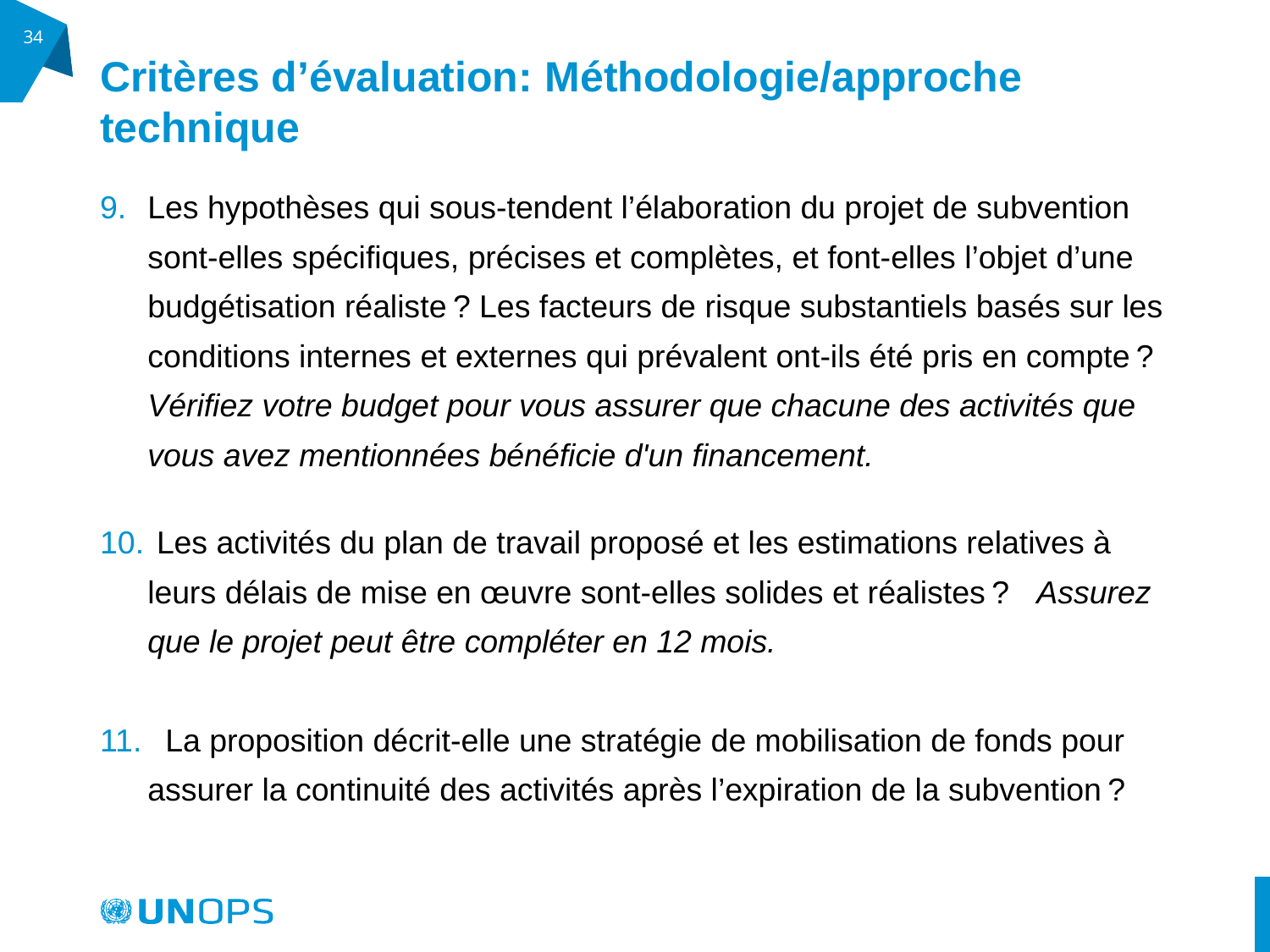

34
# Critères d’évaluation: Méthodologie/approche technique
Les hypothèses qui sous-tendent l’élaboration du projet de subvention sont-elles spécifiques, précises et complètes, et font-elles l’objet d’une budgétisation réaliste ? Les facteurs de risque substantiels basés sur les conditions internes et externes qui prévalent ont-ils été pris en compte ?	Vérifiez votre budget pour vous assurer que chacune des activités que vous avez mentionnées bénéficie d'un financement.
 Les activités du plan de travail proposé et les estimations relatives à leurs délais de mise en œuvre sont-elles solides et réalistes ?	Assurez que le projet peut être compléter en 12 mois.

  La proposition décrit-elle une stratégie de mobilisation de fonds pour assurer la continuité des activités après l’expiration de la subvention ?